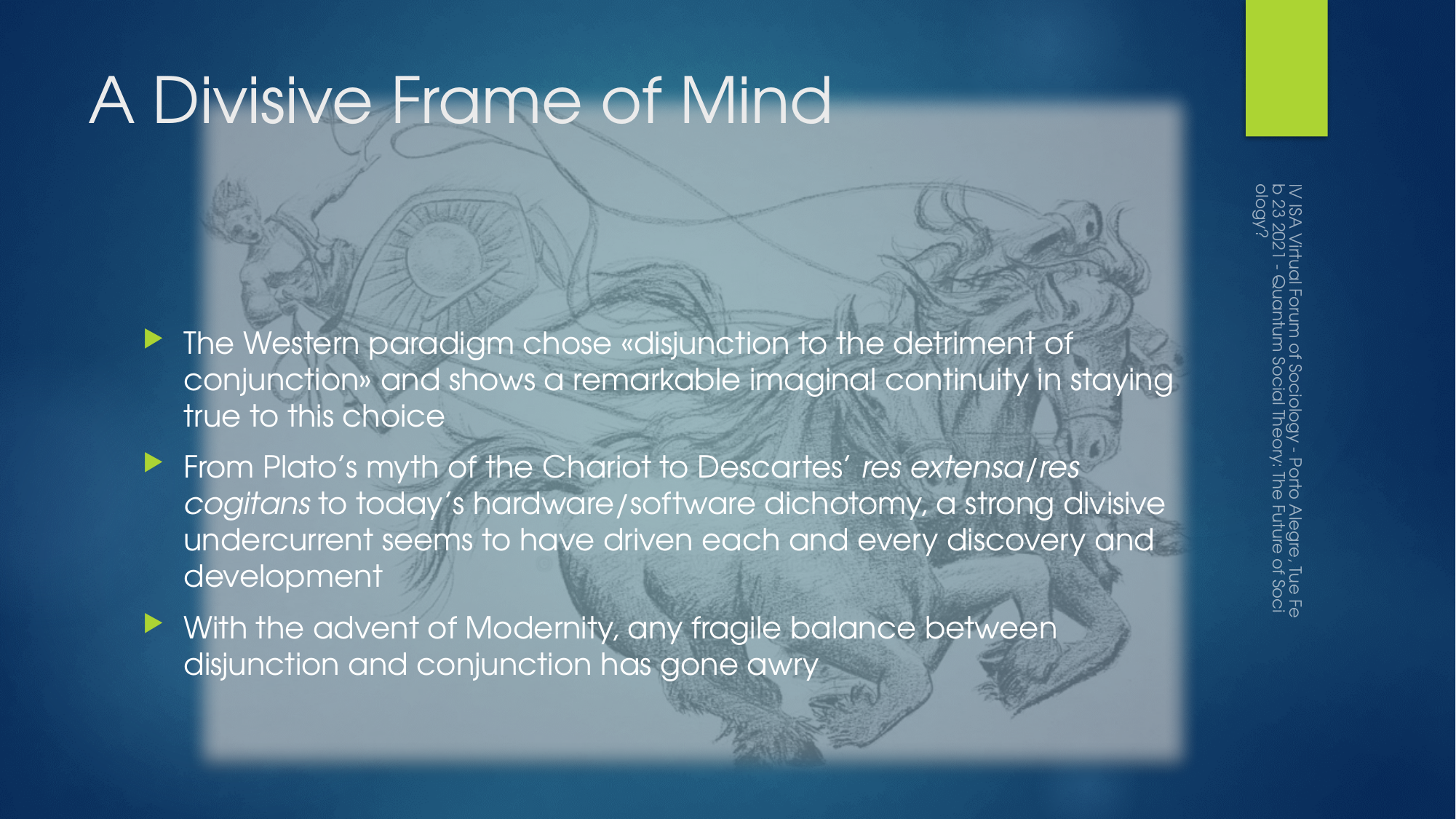

# A Divisive Frame of Mind

The Western paradigm chose «disjunction to the detriment of conjunction» and shows a remarkable imaginal continuity in staying true to this choice
From Plato’s myth of the Chariot to Descartes’ res extensa/res cogitans to today’s hardware/software dichotomy, a strong divisive undercurrent seems to have driven each and every discovery and development
With the advent of Modernity, any fragile balance between disjunction and conjunction has gone awry
IV ISA Virtual Forum of Sociology - Porto Alegre, Tue Feb 23 2021 - Quantum Social Theory: The Future of Sociology?